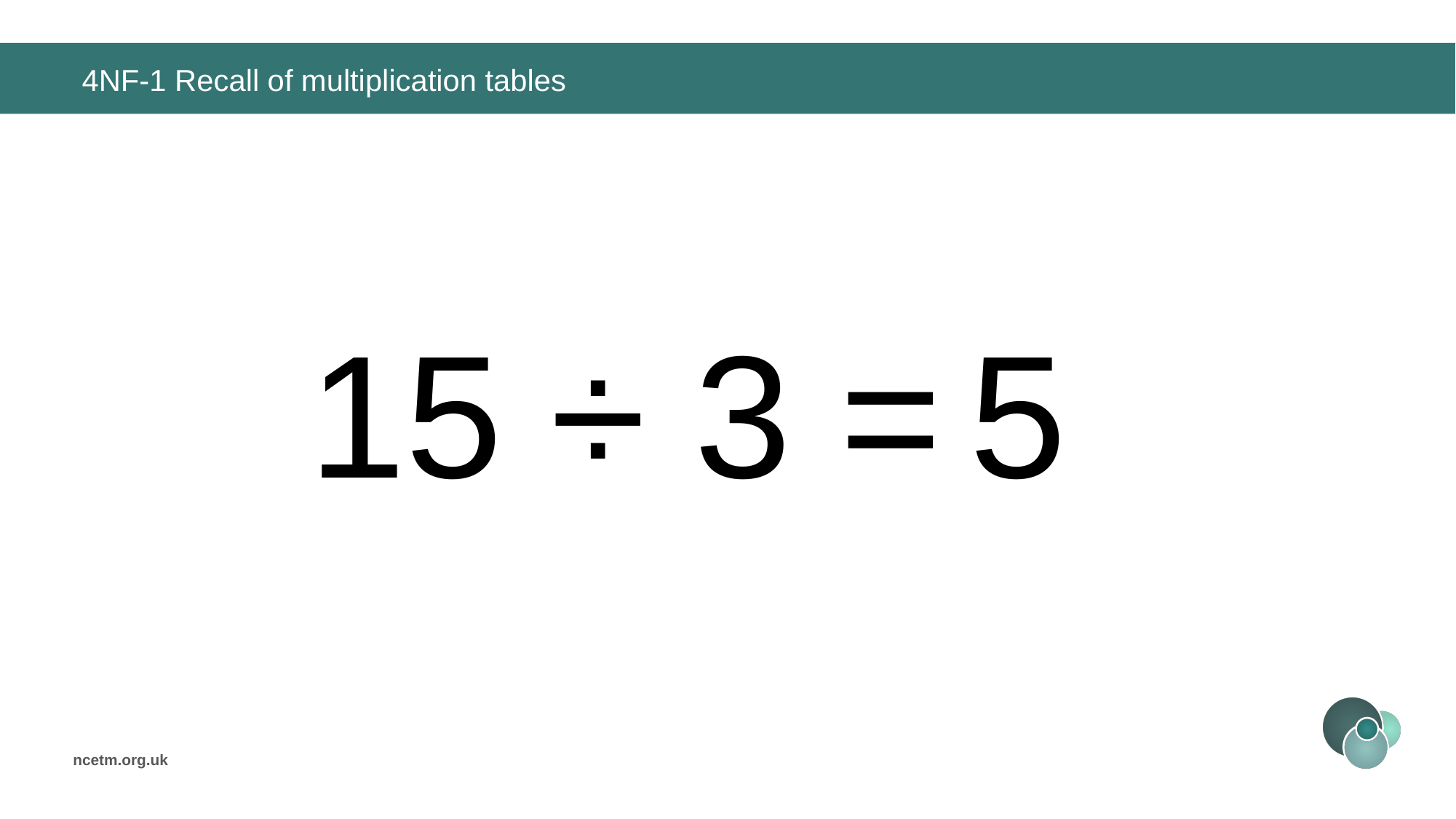

# 4NF-1 Recall of multiplication tables
15 ÷ 3 =
5